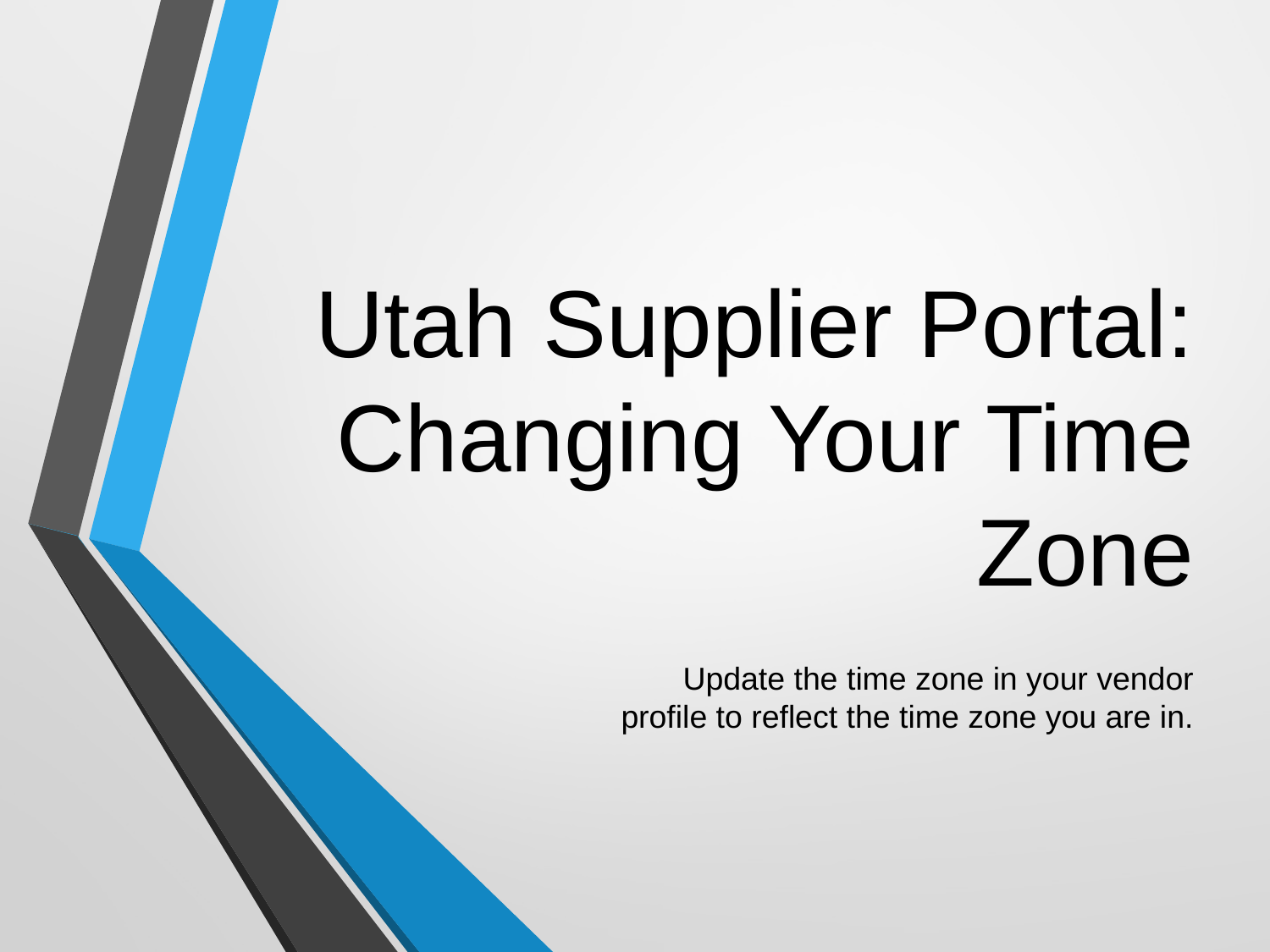

# Utah Supplier Portal: Changing Your Time Zone
Update the time zone in your vendor profile to reflect the time zone you are in.